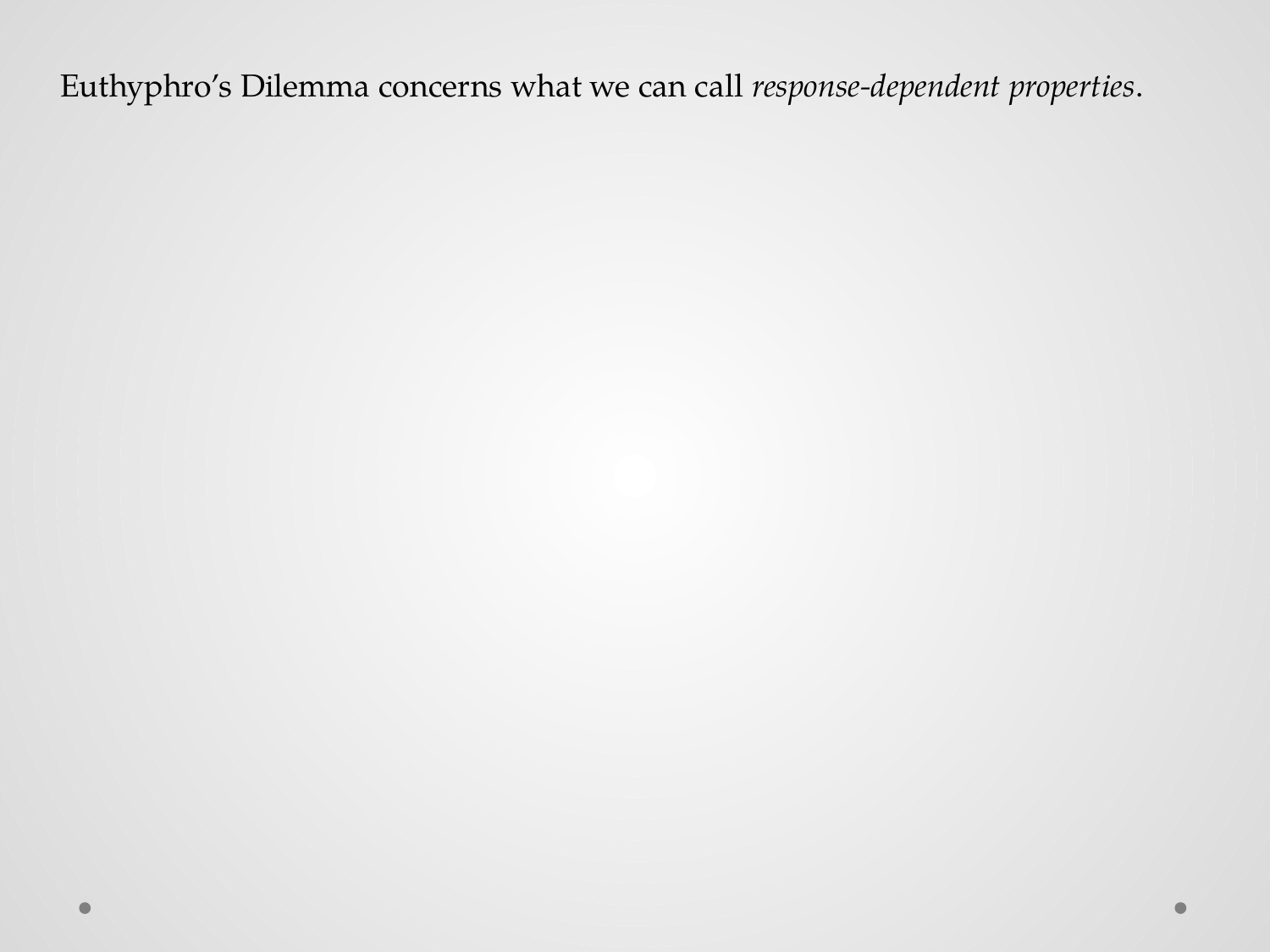

Euthyphro’s Dilemma concerns what we can call response-dependent properties.